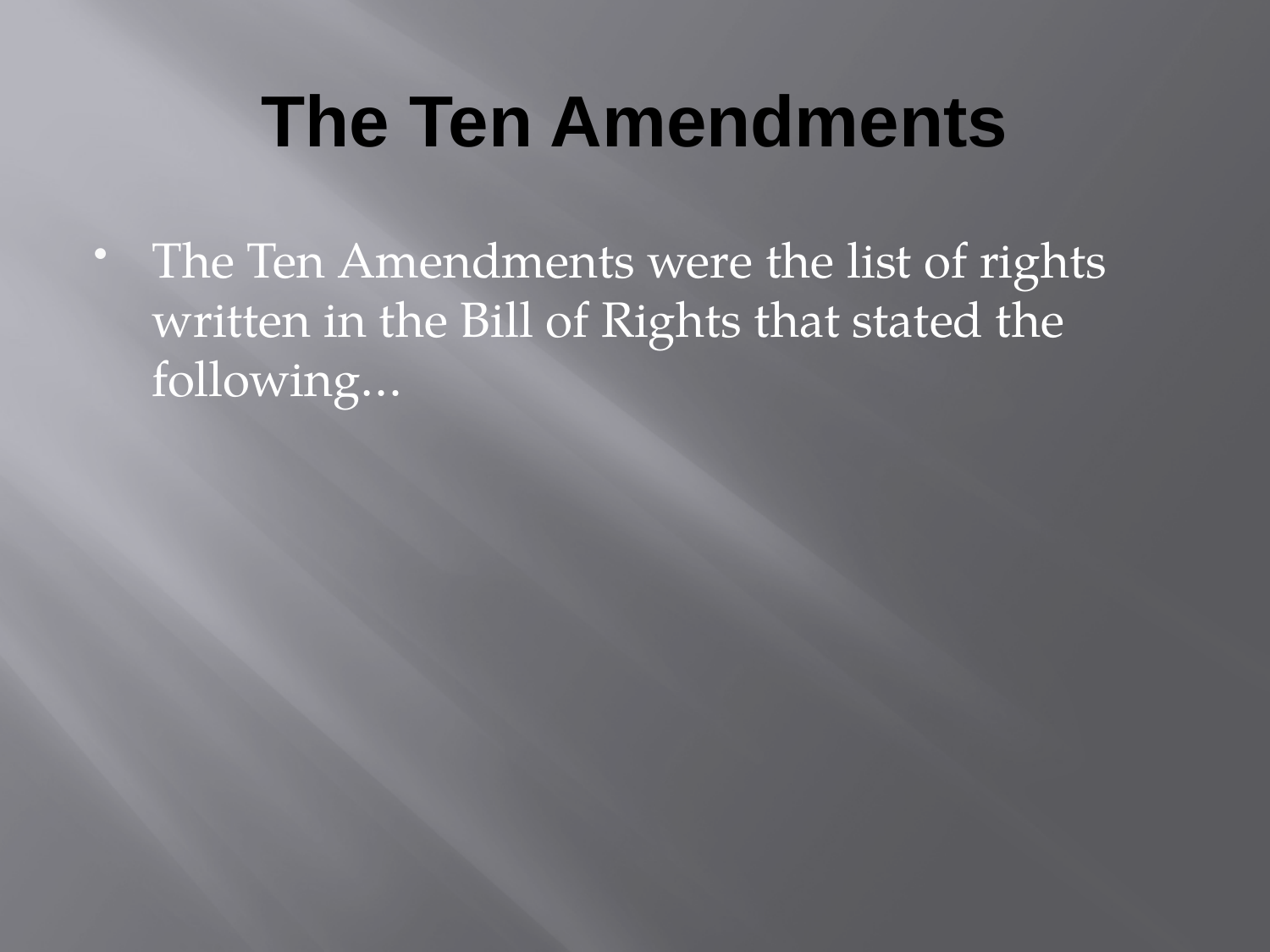

# The Ten Amendments
The Ten Amendments were the list of rights written in the Bill of Rights that stated the following…